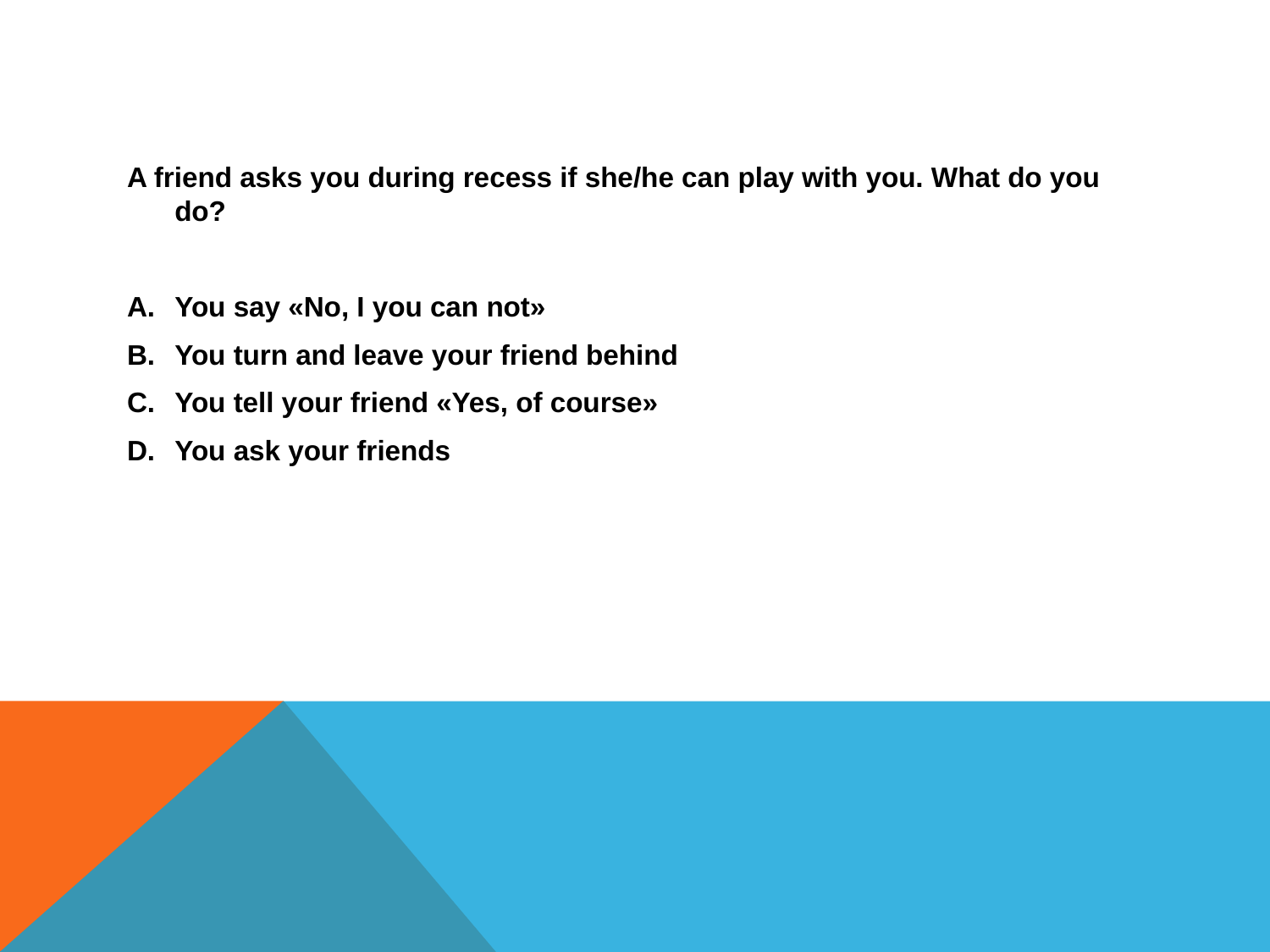

A friend asks you during recess if she/he can play with you. What do you do?

You say «No, I you can not»
You turn and leave your friend behind
You tell your friend «Yes, of course»
You ask your friends